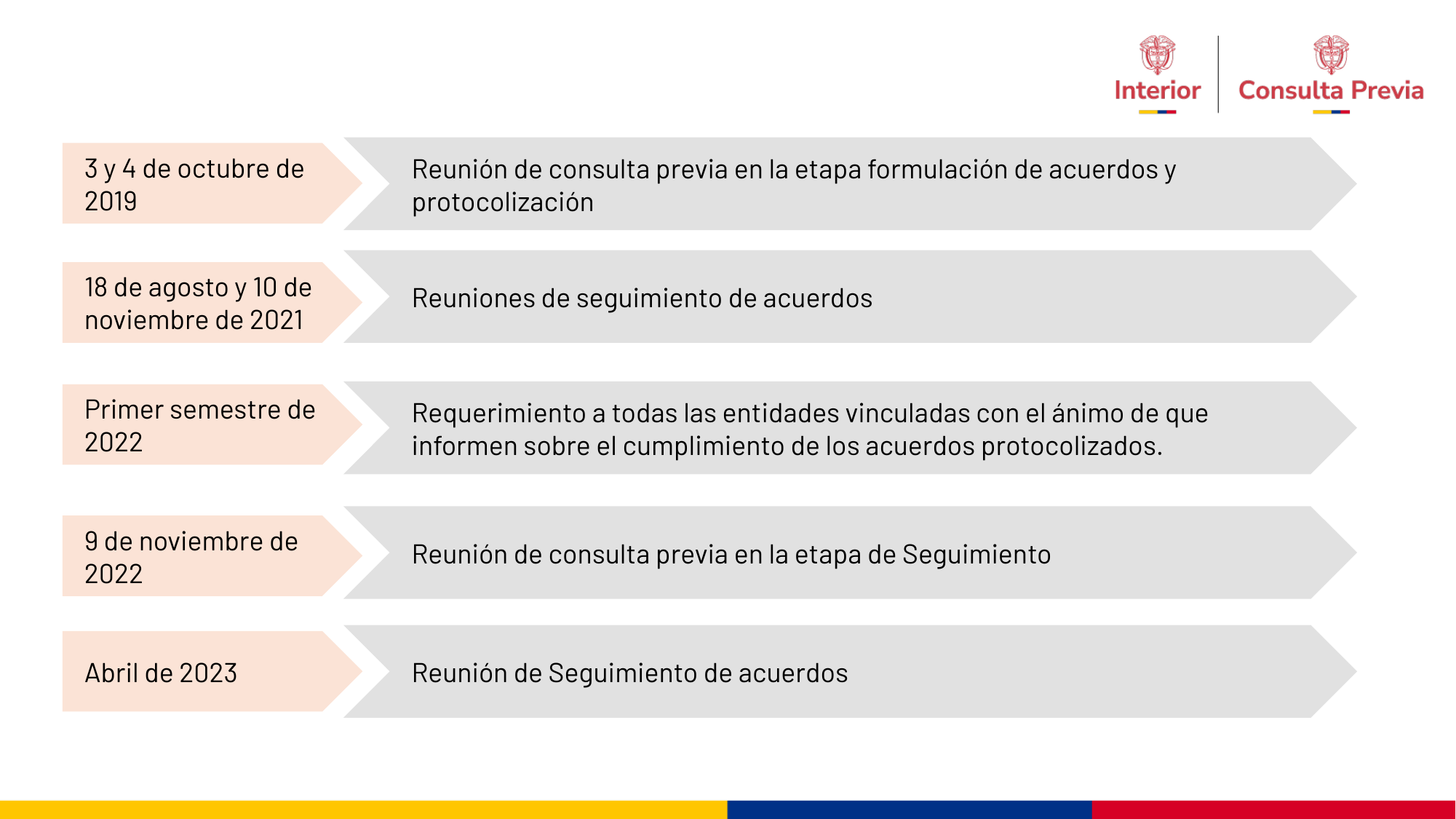

Reunión de consulta previa en la etapa formulación de acuerdos y protocolización
3 y 4 de octubre de 2019
Reuniones de seguimiento de acuerdos
18 de agosto y 10 de noviembre de 2021
Requerimiento a todas las entidades vinculadas con el ánimo de que informen sobre el cumplimiento de los acuerdos protocolizados.
Primer semestre de 2022
Reunión de consulta previa en la etapa de Seguimiento
9 de noviembre de 2022
Reunión de Seguimiento de acuerdos
Abril de 2023